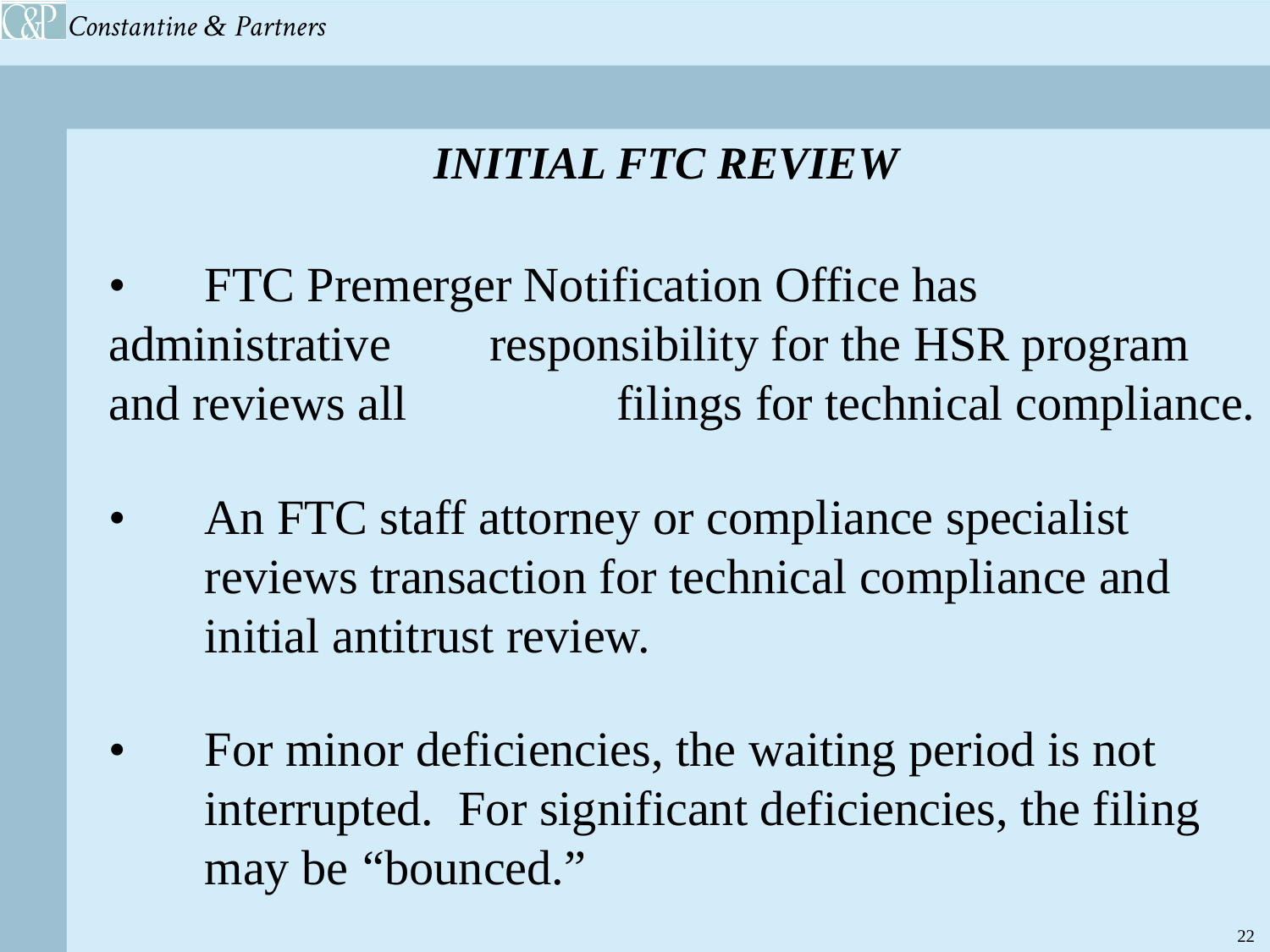

INITIAL FTC REVIEW

•	FTC Premerger Notification Office has administrative 	responsibility for the HSR program and reviews all 		filings for technical compliance.

•	An FTC staff attorney or compliance specialist 		reviews transaction for technical compliance and 		initial antitrust review.

•	For minor deficiencies, the waiting period is not 		interrupted.  For significant deficiencies, the filing 		may be 	“bounced.”